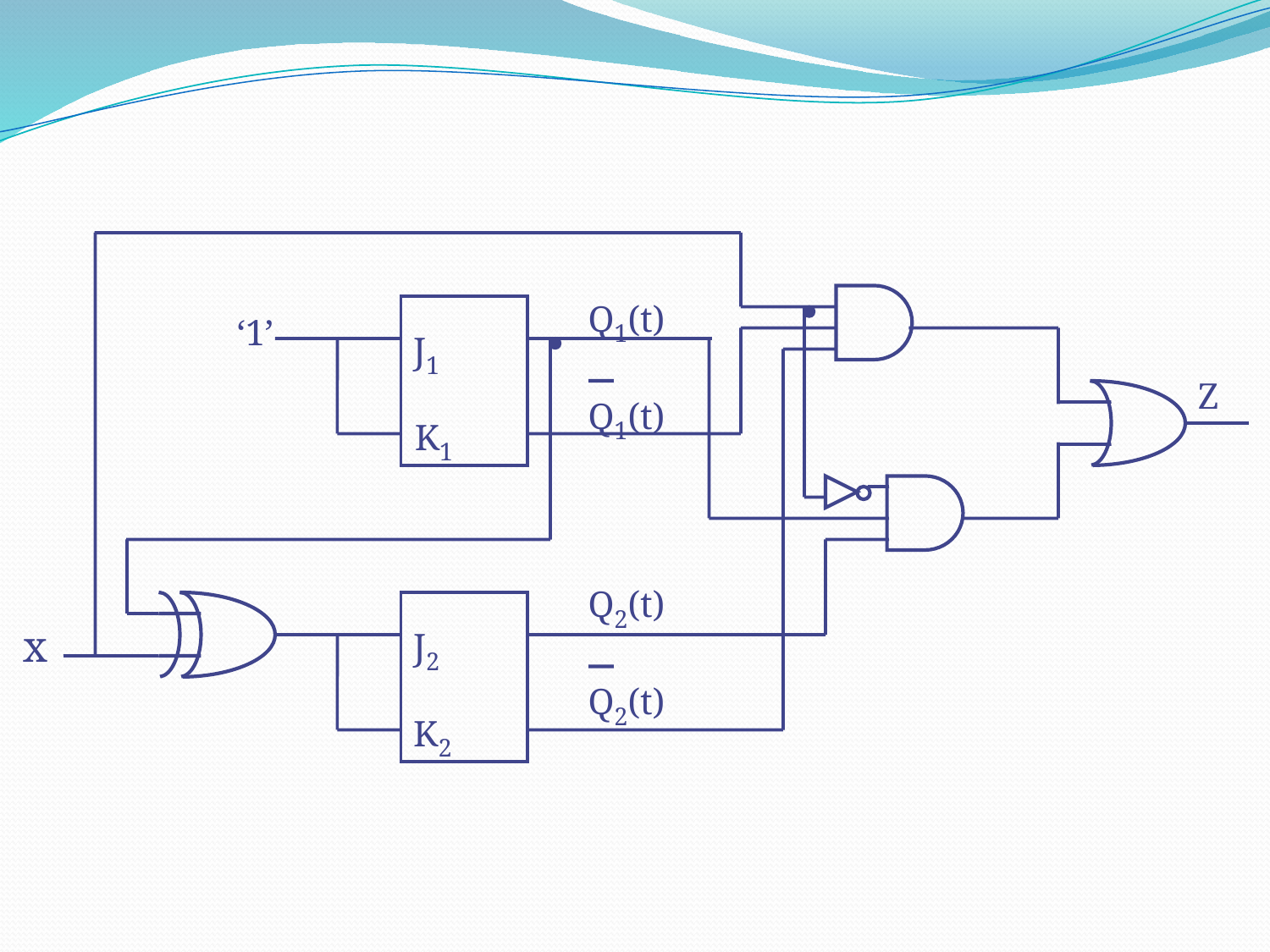

Q1(t)

‘1’

J1

Z
Q1(t)

K1

Q2(t)

J2
x

Q2(t)

K2